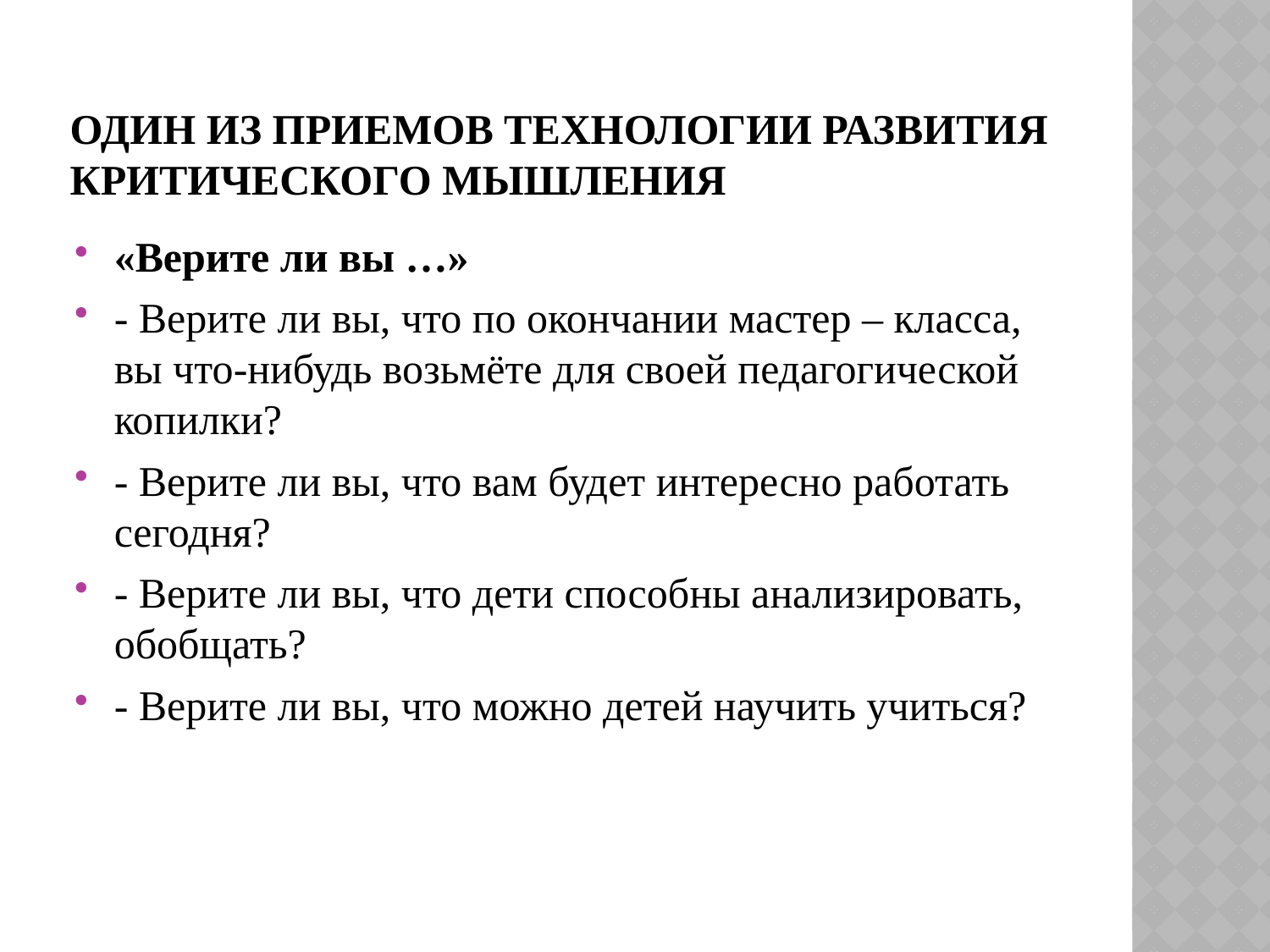

# Один из приемов технологии развития критического мышления
«Верите ли вы …»
- Верите ли вы, что по окончании мастер – класса, вы что-нибудь возьмёте для своей педагогической копилки?
- Верите ли вы, что вам будет интересно работать сегодня?
- Верите ли вы, что дети способны анализировать, обобщать?
- Верите ли вы, что можно детей научить учиться?